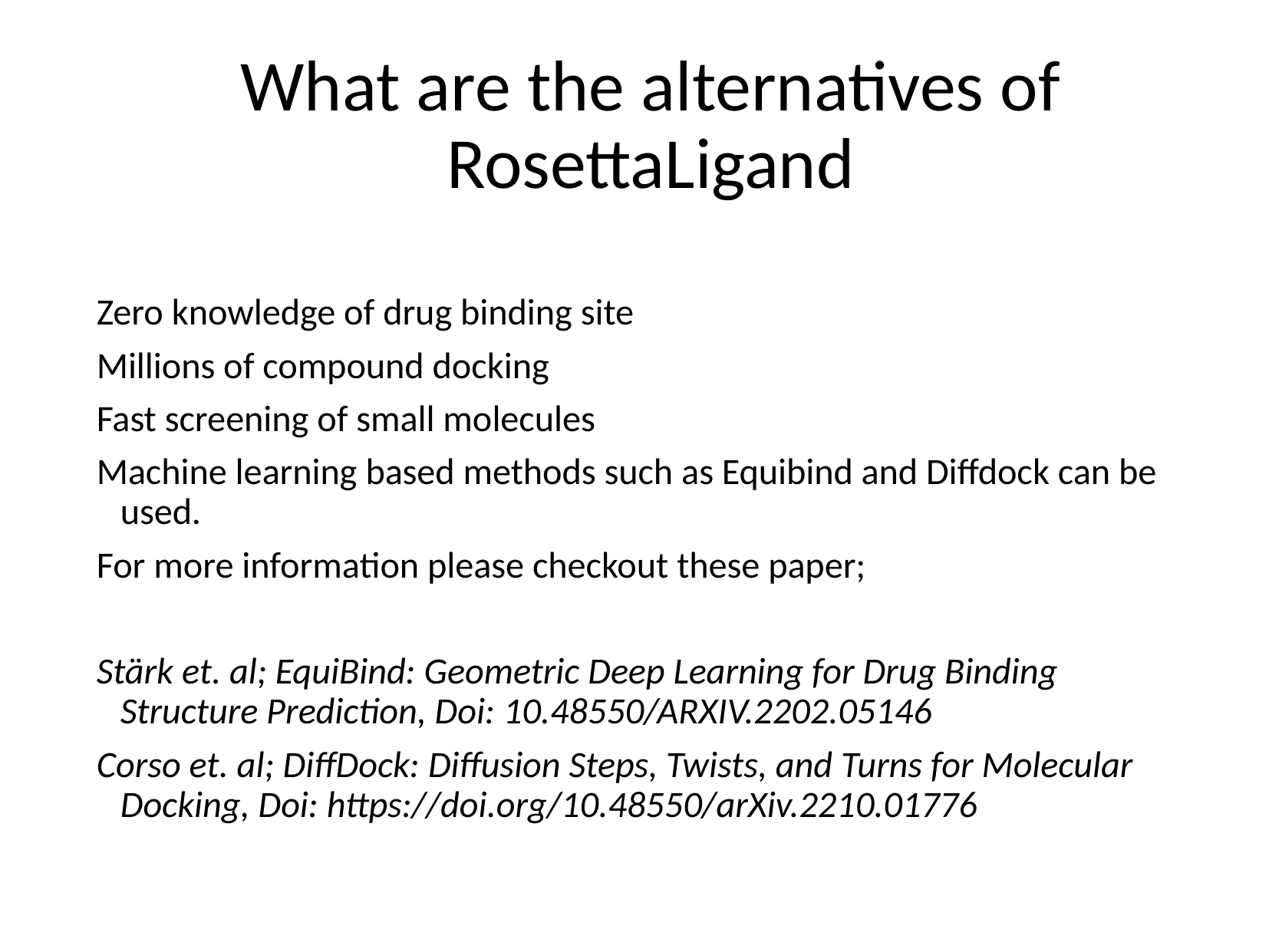

# What are the alternatives of RosettaLigand
Zero knowledge of drug binding site
Millions of compound docking
Fast screening of small molecules
Machine learning based methods such as Equibind and Diffdock can be used.
For more information please checkout these paper;

Stärk et. al; EquiBind: Geometric Deep Learning for Drug Binding Structure Prediction, Doi: 10.48550/ARXIV.2202.05146
Corso et. al; DiffDock: Diffusion Steps, Twists, and Turns for Molecular Docking, Doi: https://doi.org/10.48550/arXiv.2210.01776